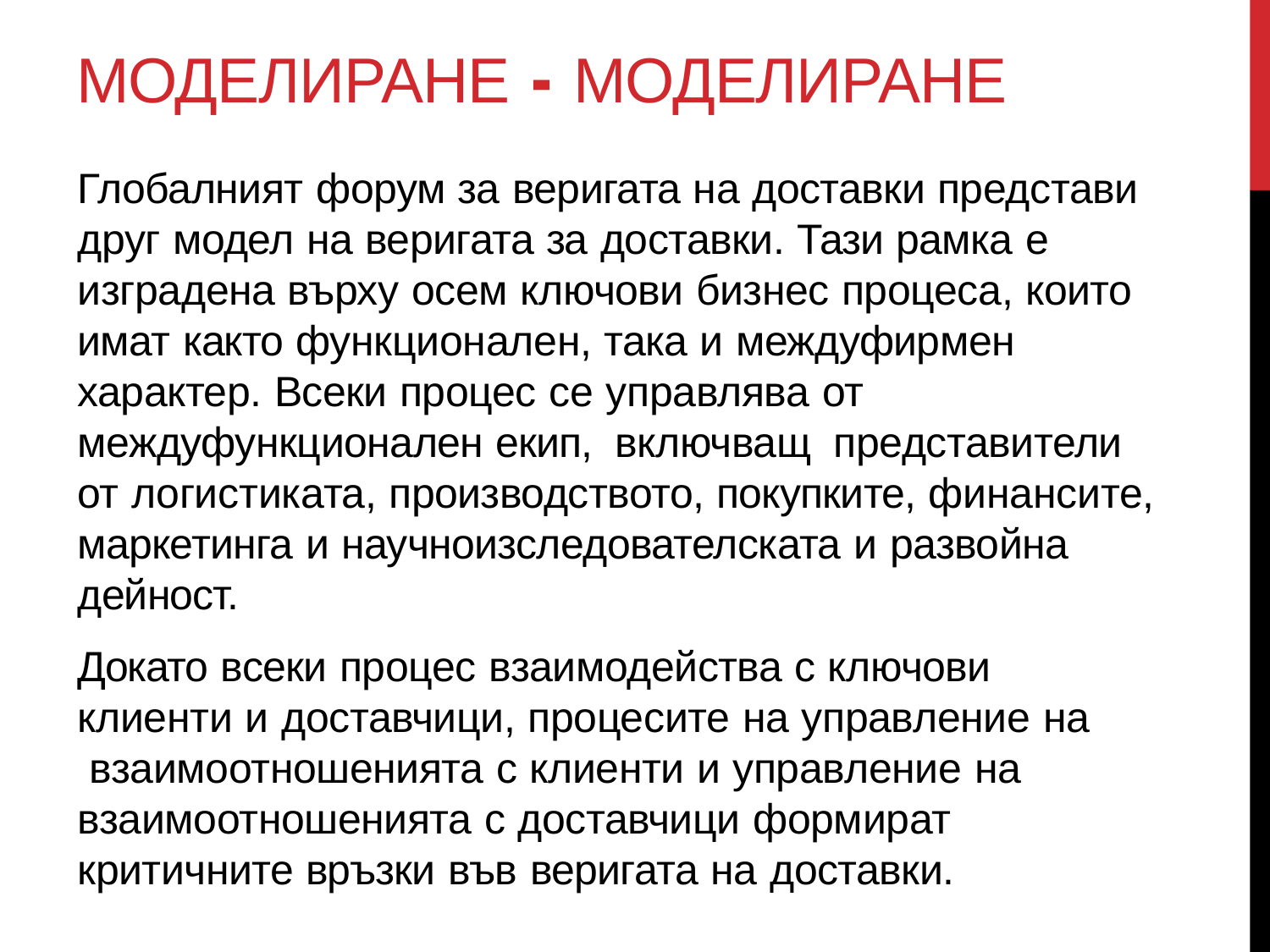

# МОДЕЛИРАНЕ - МОДЕЛИРАНЕ
Глобалният форум за веригата на доставки представи  друг модел на веригата за доставки. Тази рамка е
изградена върху осем ключови бизнес процеса, които  имат както функционален, така и междуфирмен  характер. Всеки процес се управлява от
междуфункционален екип, включващ представители  от логистиката, производството, покупките, финансите,  маркетинга и научноизследователската и развойна  дейност.
Докато всеки процес взаимодейства с ключови  клиенти и доставчици, процесите на управление на  взаимоотношенията с клиенти и управление на  взаимоотношенията с доставчици формират
критичните връзки във веригата на доставки.